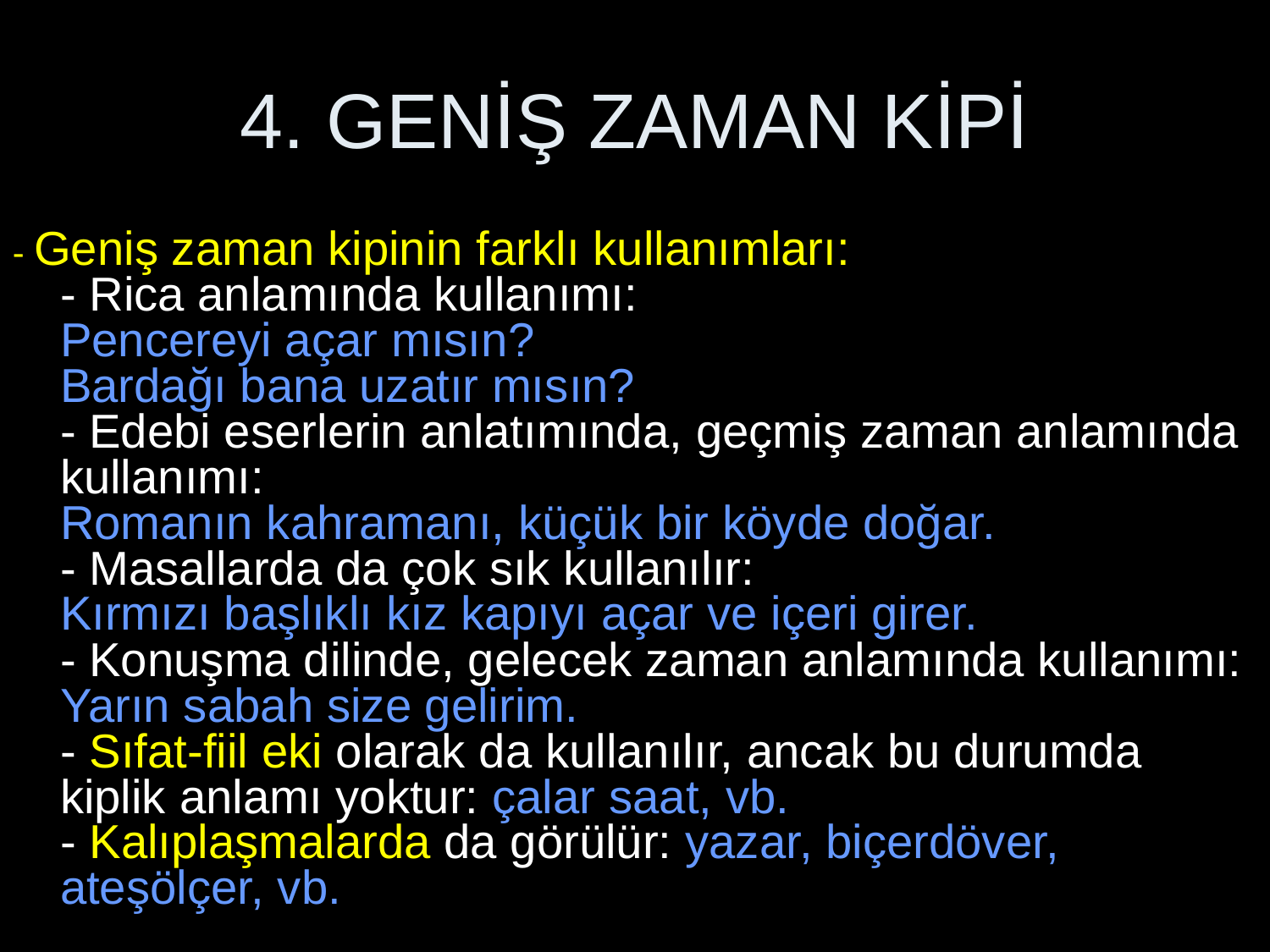

# 4. GENİŞ ZAMAN KİPİ
- Geniş zaman kipinin farklı kullanımları:
- Rica anlamında kullanımı:
Pencereyi açar mısın?
Bardağı bana uzatır mısın?
- Edebi eserlerin anlatımında, geçmiş zaman anlamında kullanımı:
Romanın kahramanı, küçük bir köyde doğar.
- Masallarda da çok sık kullanılır:
Kırmızı başlıklı kız kapıyı açar ve içeri girer.
- Konuşma dilinde, gelecek zaman anlamında kullanımı:
Yarın sabah size gelirim.
- Sıfat-fiil eki olarak da kullanılır, ancak bu durumda kiplik anlamı yoktur: çalar saat, vb.
- Kalıplaşmalarda da görülür: yazar, biçerdöver, ateşölçer, vb.